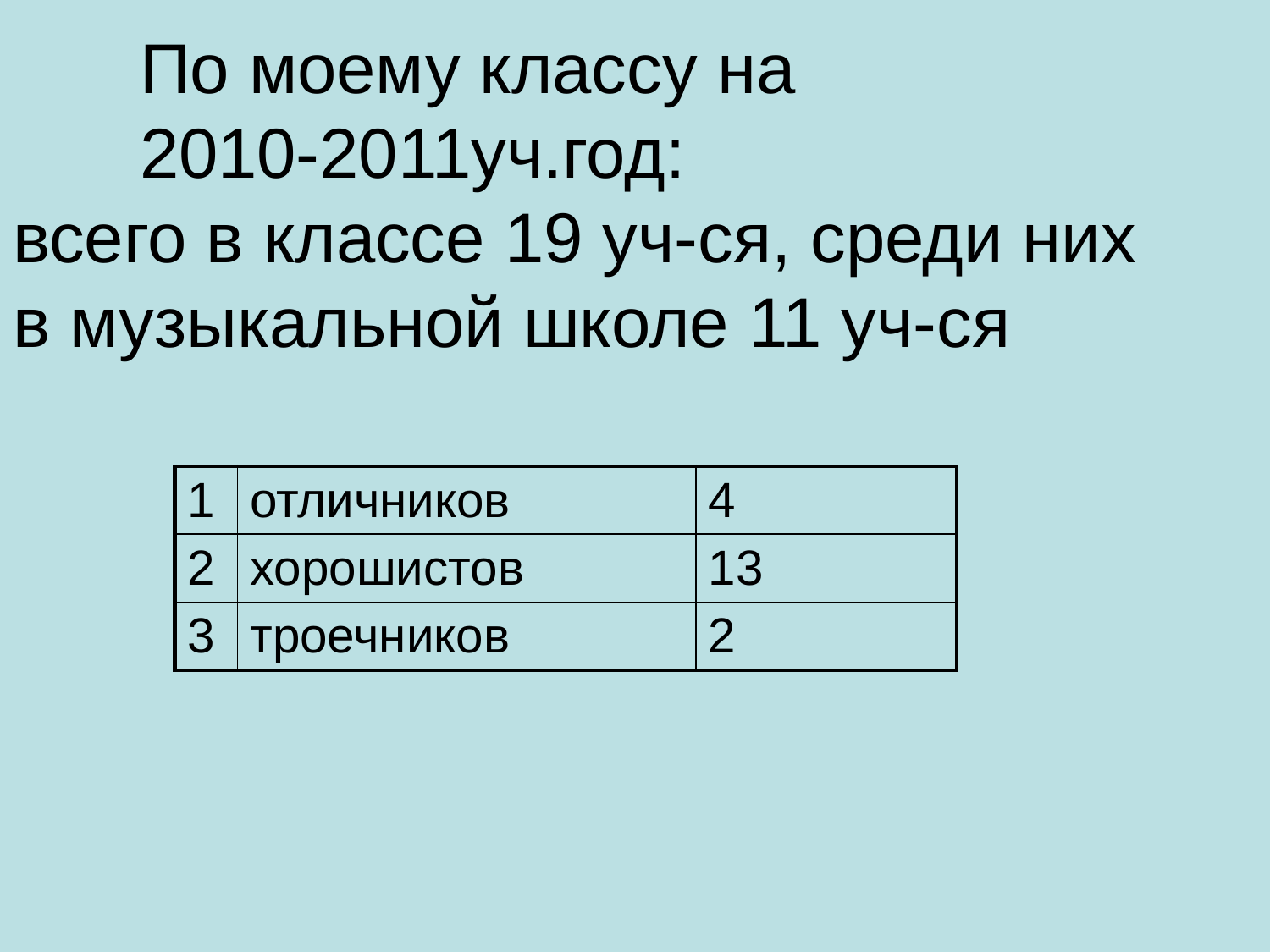

# По моему классу на 				2010-2011уч.год: всего в классе 19 уч-ся, среди них в музыкальной школе 11 уч-ся
| 1 | отличников | 4 |
| --- | --- | --- |
| 2 | хорошистов | 13 |
| 3 | троечников | 2 |